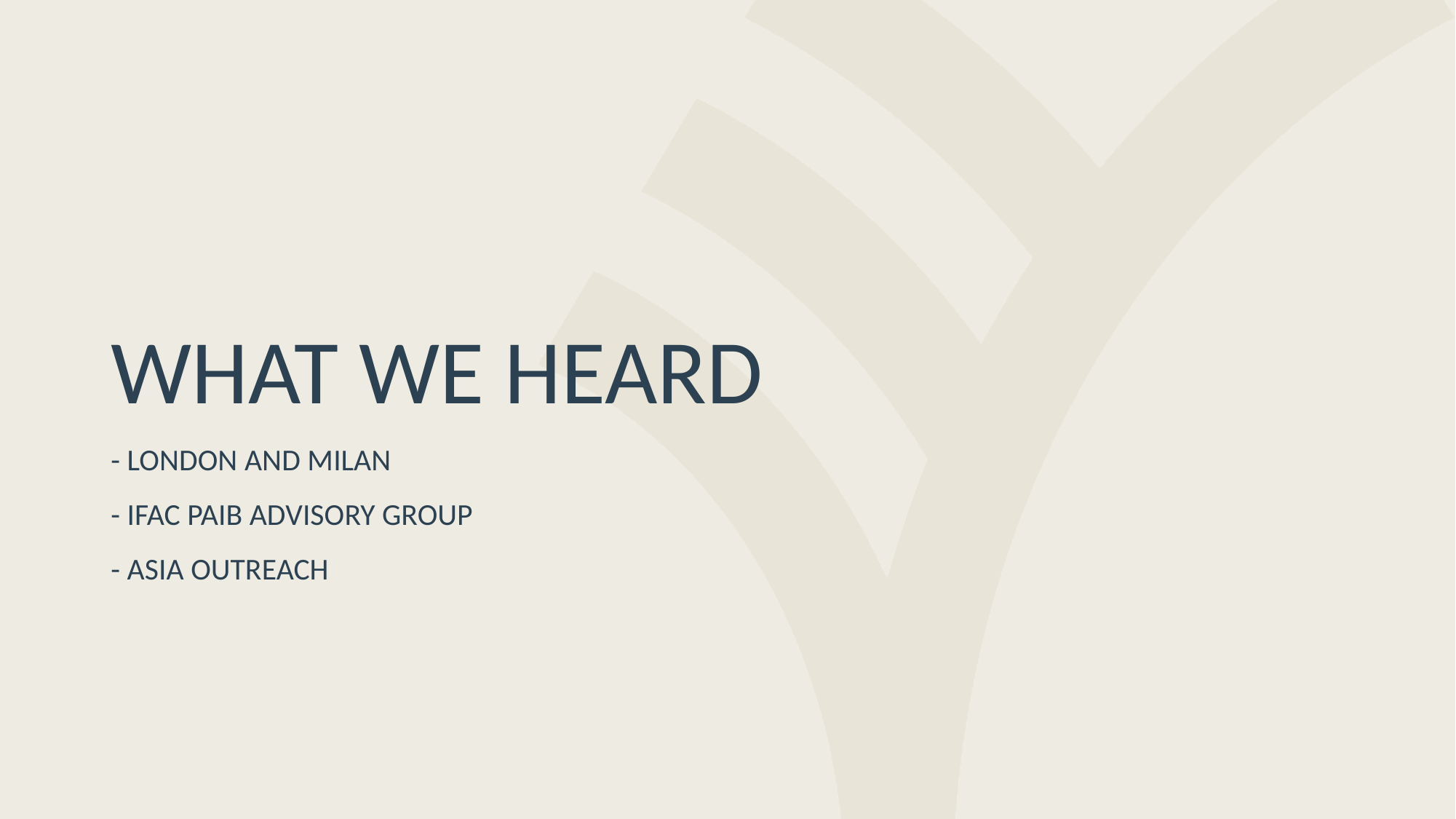

# WHAT WE HEARD - LONDON AND MILAN - IFAC PAIB ADVISORY GROUP - ASIA OUTREACH